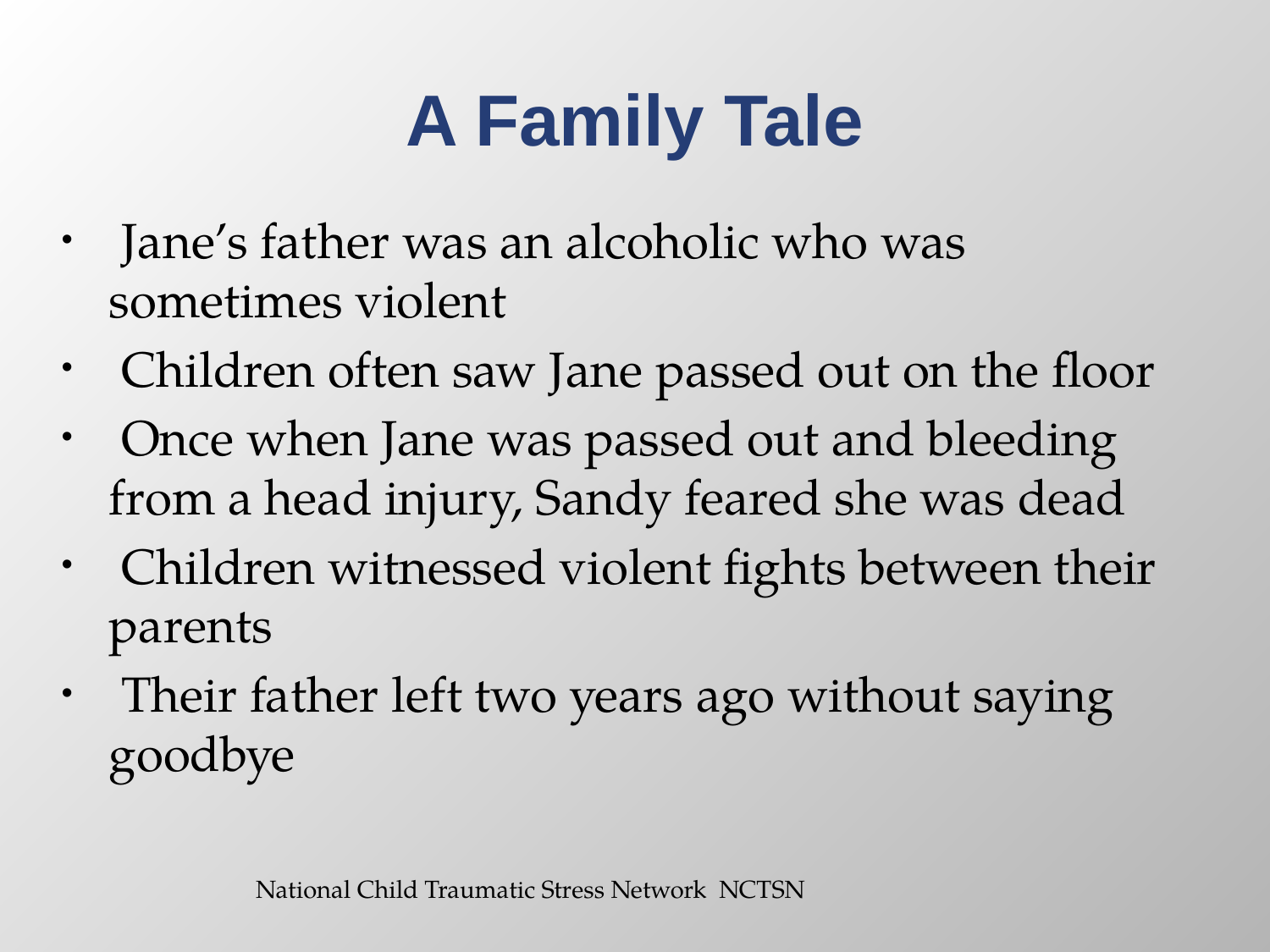

# A Family Tale
 Jane’s father was an alcoholic who was sometimes violent
 Children often saw Jane passed out on the floor
 Once when Jane was passed out and bleeding from a head injury, Sandy feared she was dead
 Children witnessed violent fights between their parents
 Their father left two years ago without saying goodbye
National Child Traumatic Stress Network  NCTSN